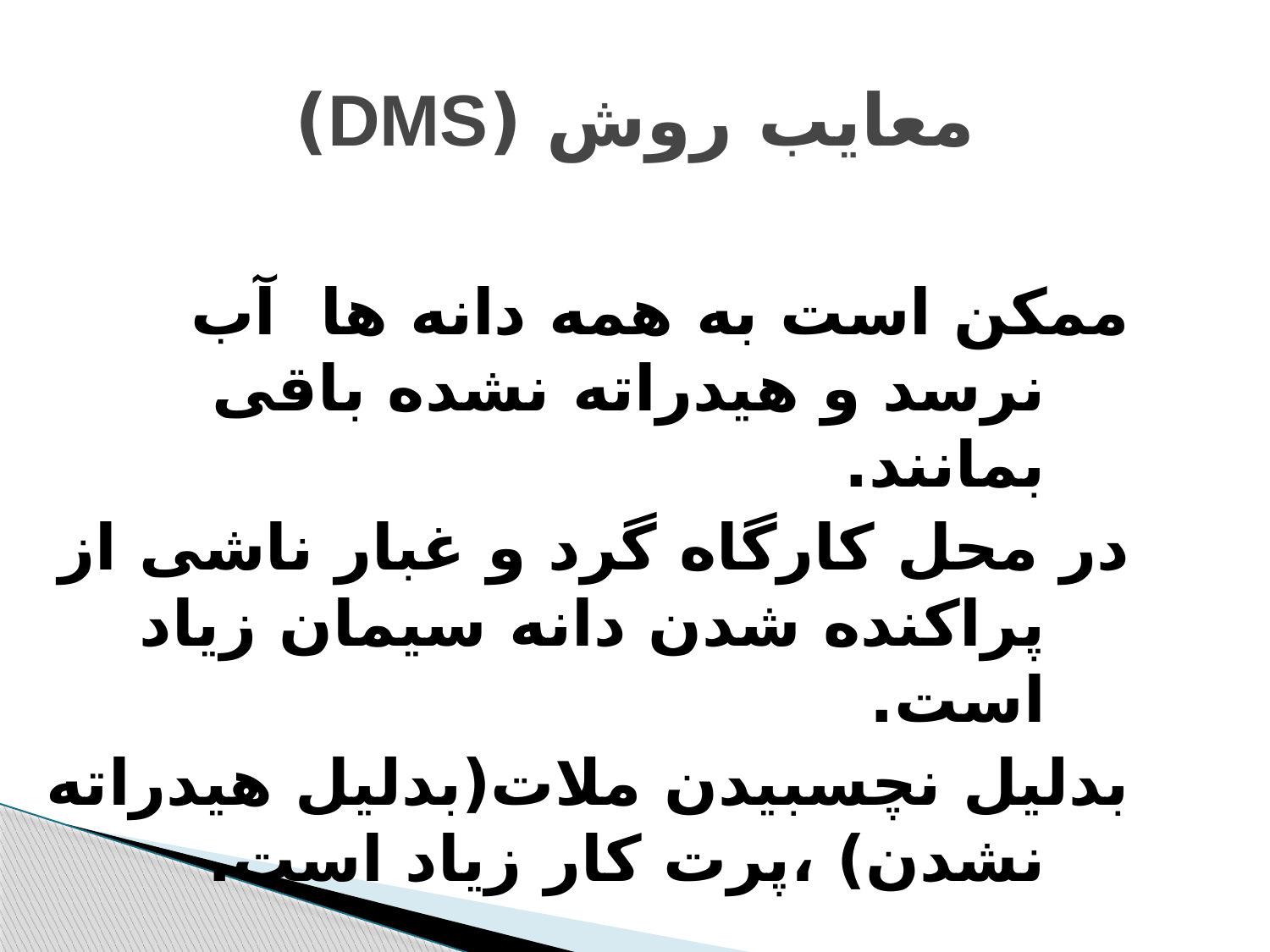

# معایب روش (DMS)
ممکن است به همه دانه ها  آب نرسد و هیدراته نشده باقی بمانند.
در محل کارگاه گرد و غبار ناشی از پراکنده شدن دانه سیمان زیاد است.
بدلیل نچسبیدن ملات(بدلیل هیدراته نشدن) ،پرت کار زیاد است.